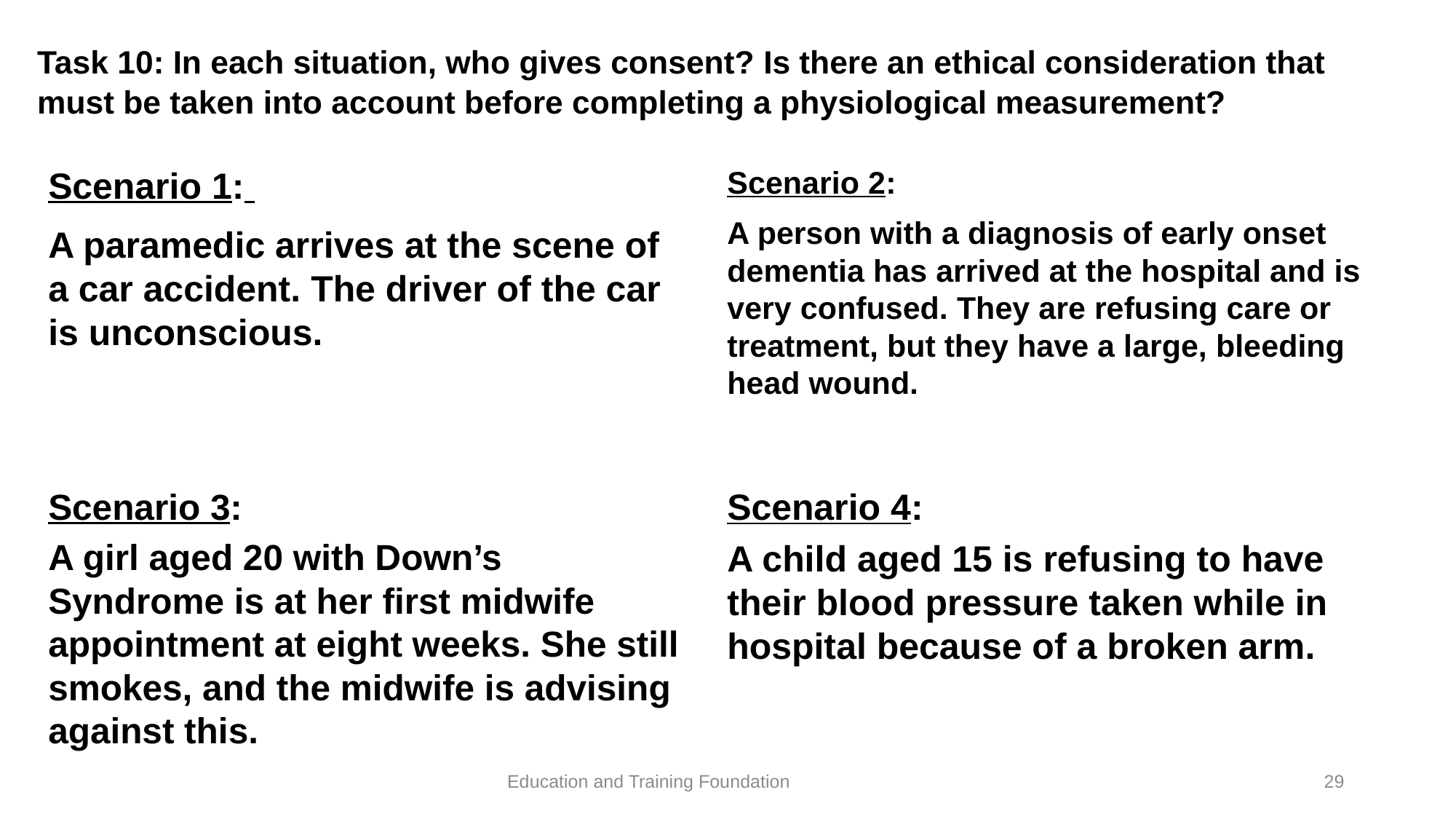

# Task 10: In each situation, who gives consent? Is there an ethical consideration that must be taken into account before completing a physiological measurement?
Scenario 1:
A paramedic arrives at the scene of a car accident. The driver of the car is unconscious.
Scenario 2:
A person with a diagnosis of early onset dementia has arrived at the hospital and is very confused. They are refusing care or treatment, but they have a large, bleeding head wound.
Scenario 3:
A girl aged 20 with Down’s Syndrome is at her first midwife appointment at eight weeks. She still smokes, and the midwife is advising against this.

Scenario 4:
A child aged 15 is refusing to have their blood pressure taken while in hospital because of a broken arm.

29
Education and Training Foundation